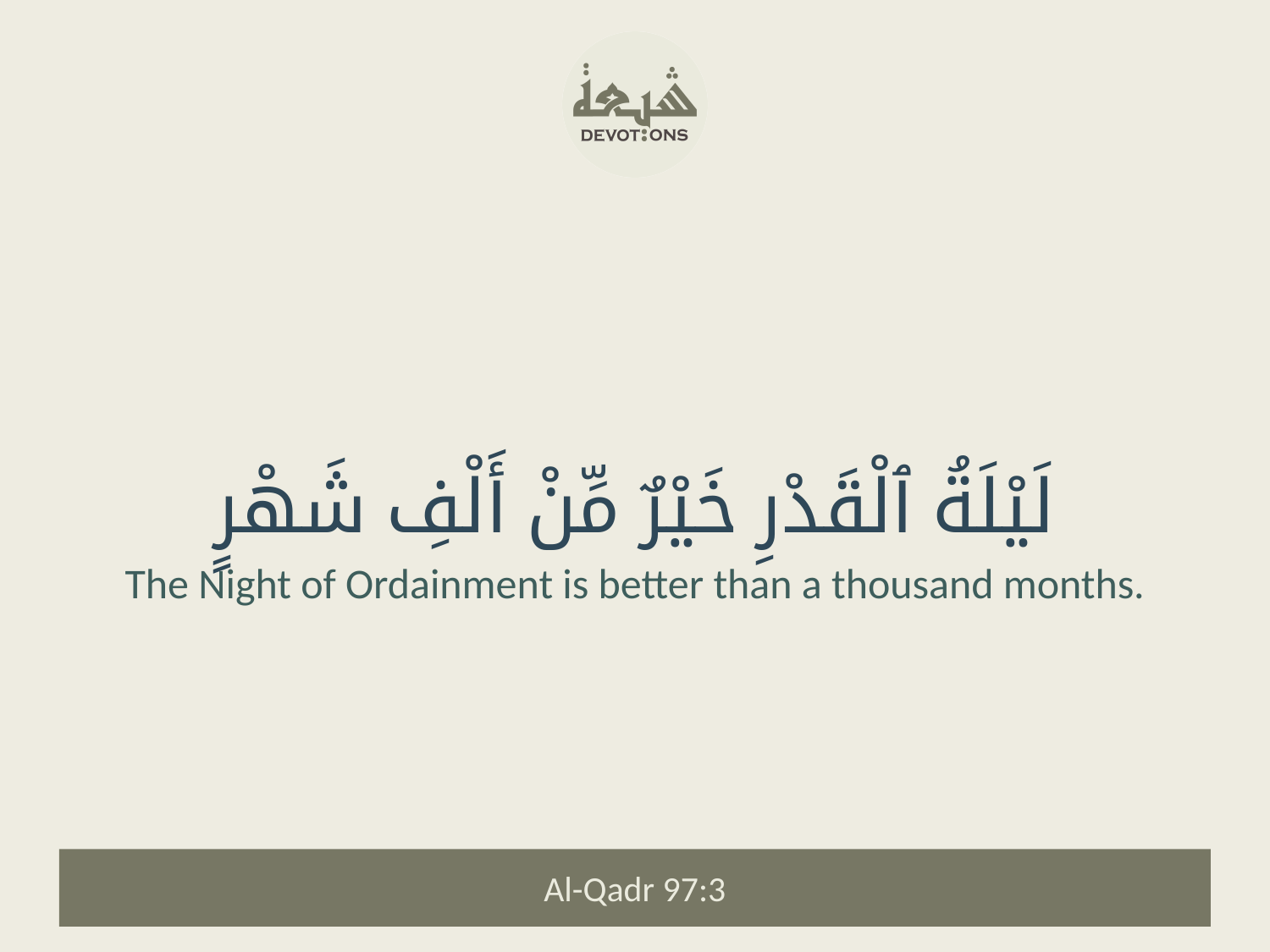

لَيْلَةُ ٱلْقَدْرِ خَيْرٌ مِّنْ أَلْفِ شَهْرٍ
The Night of Ordainment is better than a thousand months.
Al-Qadr 97:3